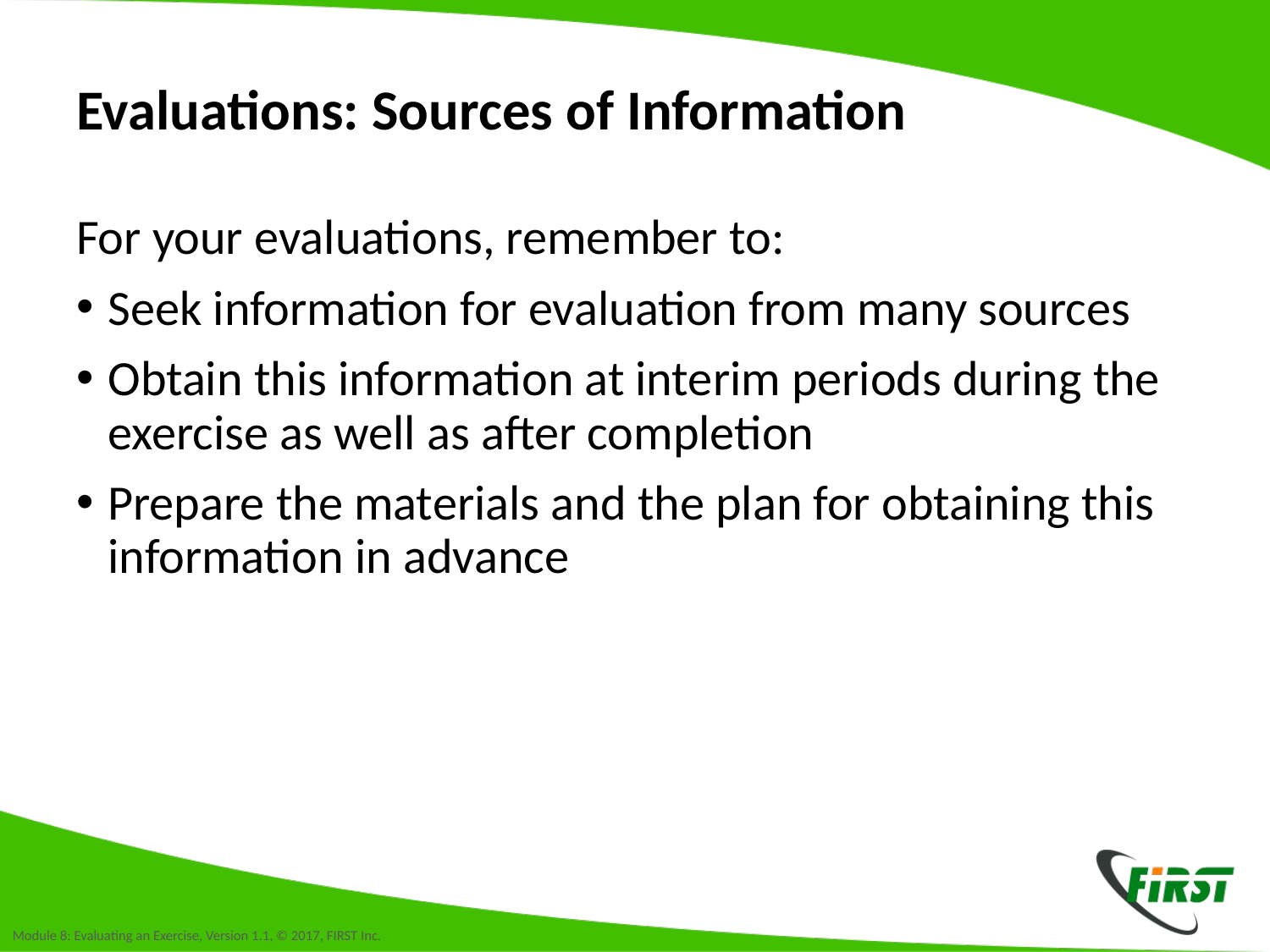

# Evaluations: Sources of Information
For your evaluations, remember to:
Seek information for evaluation from many sources
Obtain this information at interim periods during the exercise as well as after completion
Prepare the materials and the plan for obtaining this information in advance